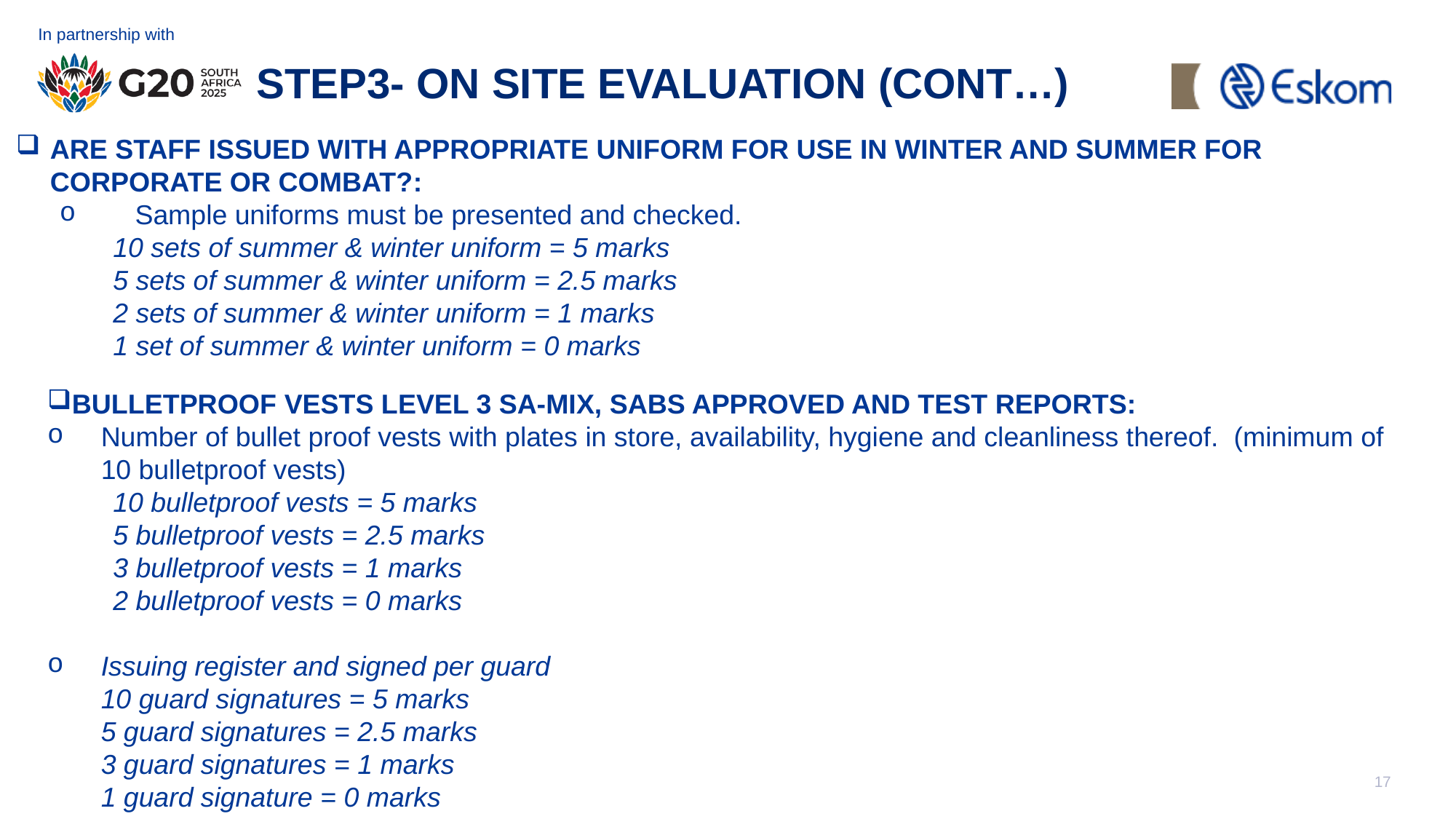

#
STEP3- ON SITE EVALUATION (CONT…)
ARE STAFF ISSUED WITH APPROPRIATE UNIFORM FOR USE IN WINTER AND SUMMER FOR CORPORATE OR COMBAT?:
	Sample uniforms must be presented and checked.
10 sets of summer & winter uniform = 5 marks
5 sets of summer & winter uniform = 2.5 marks
2 sets of summer & winter uniform = 1 marks
1 set of summer & winter uniform = 0 marks

BULLETPROOF VESTS LEVEL 3 SA-MIX, SABS APPROVED AND TEST REPORTS:
Number of bullet proof vests with plates in store, availability, hygiene and cleanliness thereof.  (minimum of 10 bulletproof vests)
10 bulletproof vests = 5 marks
5 bulletproof vests = 2.5 marks
3 bulletproof vests = 1 marks
2 bulletproof vests = 0 marks

Issuing register and signed per guard
10 guard signatures = 5 marks
5 guard signatures = 2.5 marks
3 guard signatures = 1 marks
1 guard signature = 0 marks

17